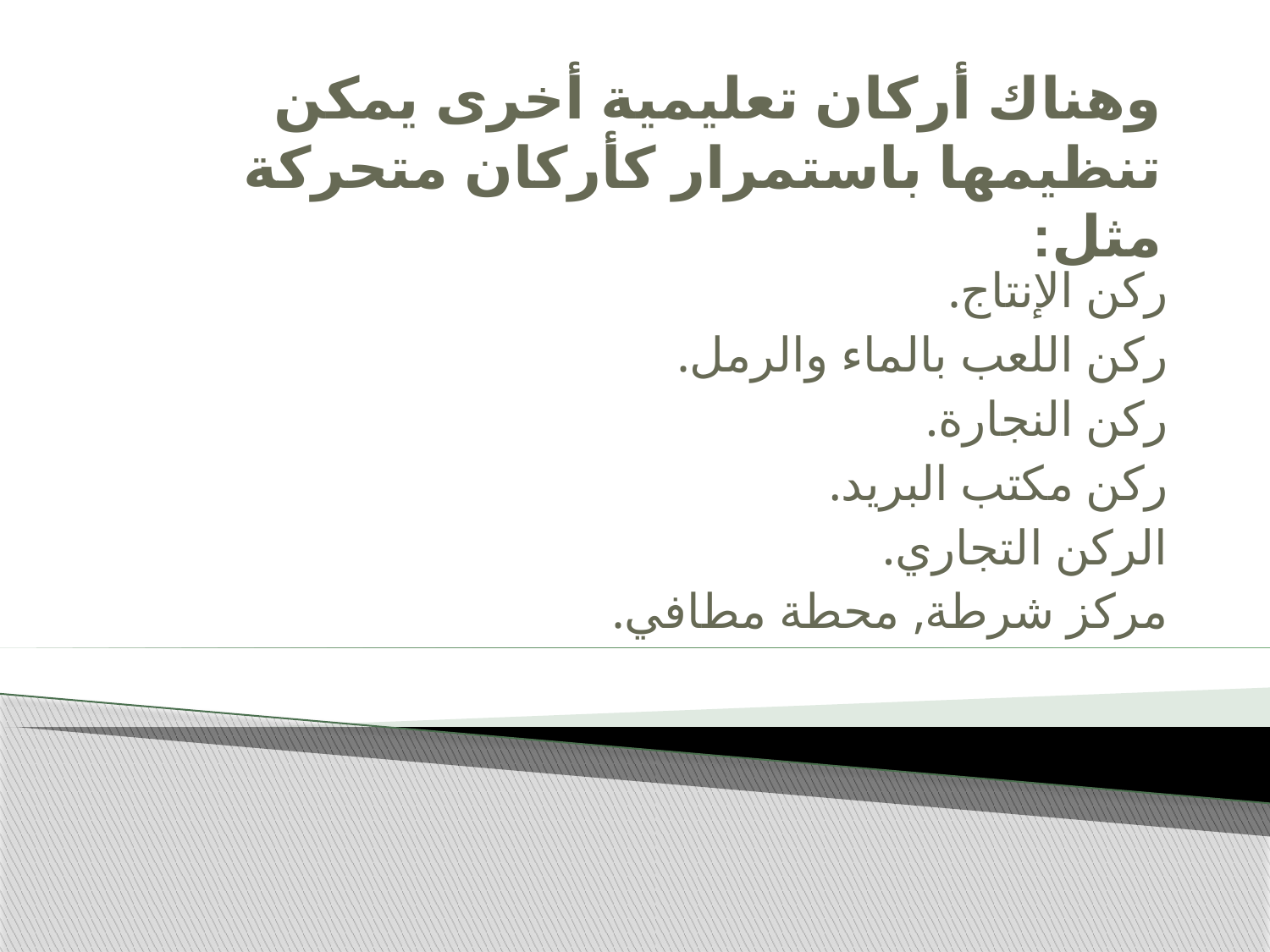

# وهناك أركان تعليمية أخرى يمكن تنظيمها باستمرار كأركان متحركة مثل:
ركن الإنتاج.
ركن اللعب بالماء والرمل.
ركن النجارة.
ركن مكتب البريد.
الركن التجاري.
مركز شرطة, محطة مطافي.